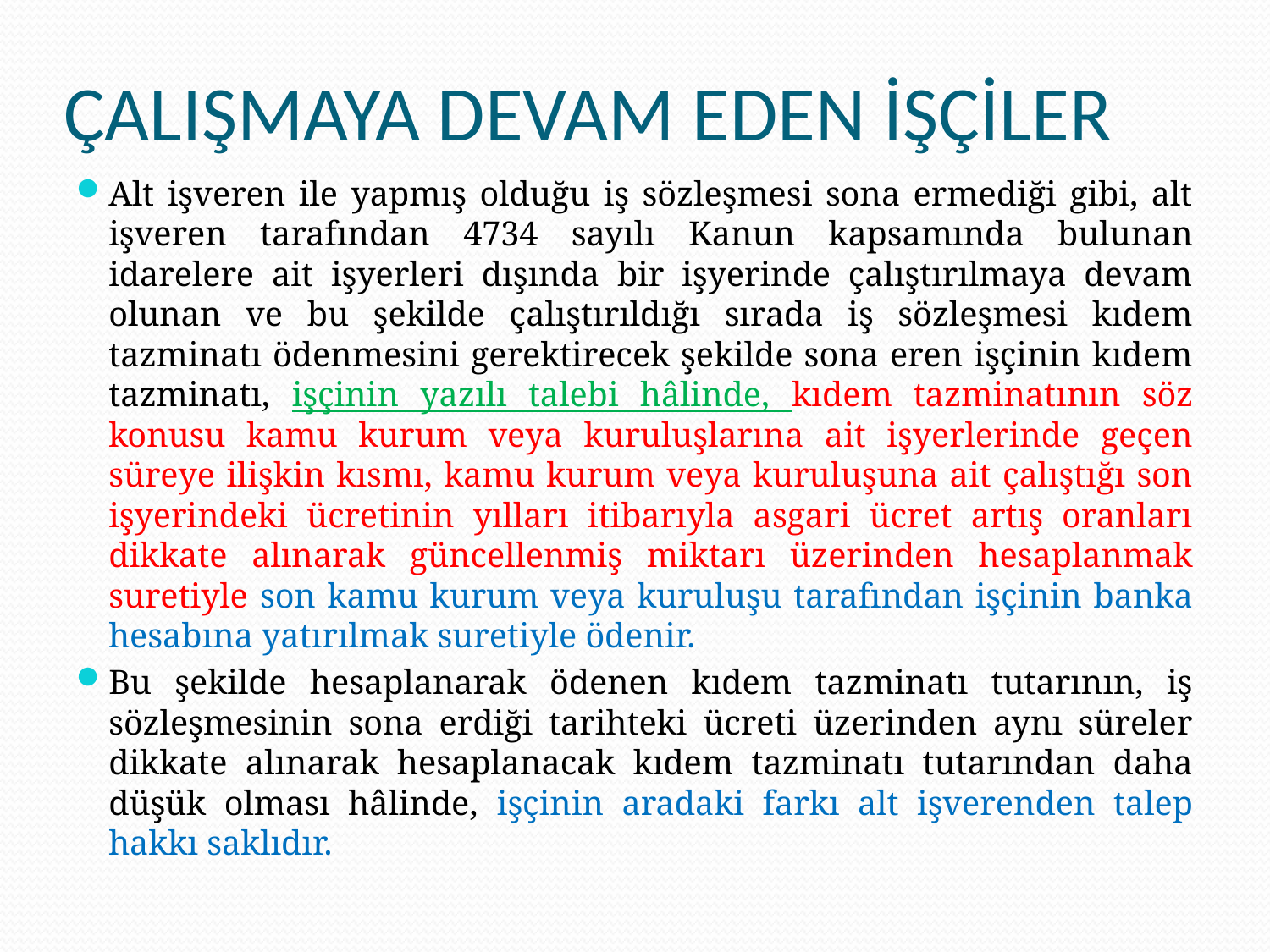

# ÇALIŞMAYA DEVAM EDEN İŞÇİLER
Alt işveren ile yapmış olduğu iş sözleşmesi sona ermediği gibi, alt işveren tarafından 4734 sayılı Kanun kapsamında bulunan idarelere ait işyerleri dışında bir işyerinde çalıştırılmaya devam olunan ve bu şekilde çalıştırıldığı sırada iş sözleşmesi kıdem tazminatı ödenmesini gerektirecek şekilde sona eren işçinin kıdem tazminatı, işçinin yazılı talebi hâlinde, kıdem tazminatının söz konusu kamu kurum veya kuruluşlarına ait işyerlerinde geçen süreye ilişkin kısmı, kamu kurum veya kuruluşuna ait çalıştığı son işyerindeki ücretinin yılları itibarıyla asgari ücret artış oranları dikkate alınarak güncellenmiş miktarı üzerinden hesaplanmak suretiyle son kamu kurum veya kuruluşu tarafından işçinin banka hesabına yatırılmak suretiyle ödenir.
Bu şekilde hesaplanarak ödenen kıdem tazminatı tutarının, iş sözleşmesinin sona erdiği tarihteki ücreti üzerinden aynı süreler dikkate alınarak hesaplanacak kıdem tazminatı tutarından daha düşük olması hâlinde, işçinin aradaki farkı alt işverenden talep hakkı saklıdır.